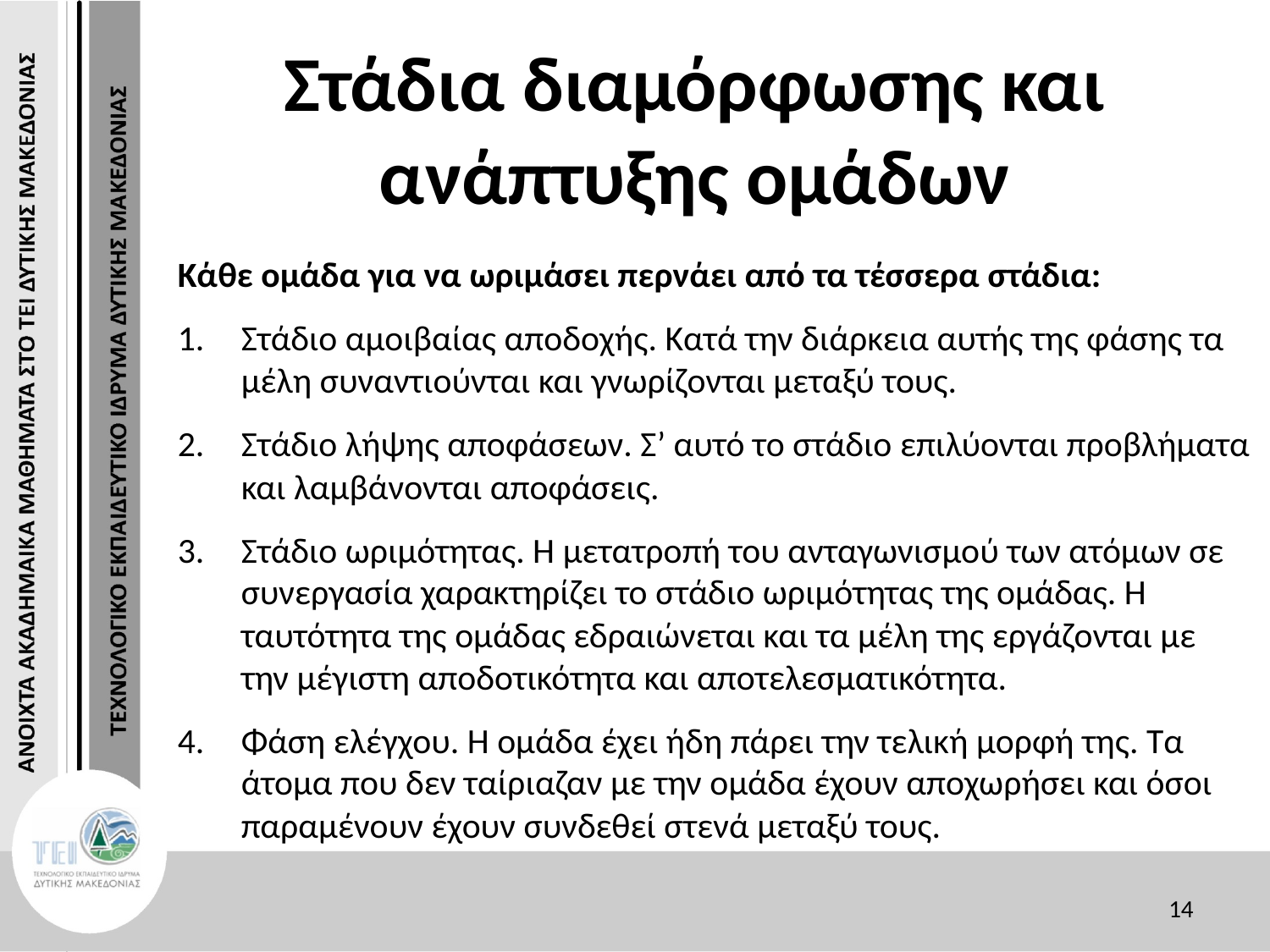

# Στάδια διαμόρφωσης και ανάπτυξης ομάδων
Κάθε ομάδα για να ωριμάσει περνάει από τα τέσσερα στάδια:
Στάδιο αμοιβαίας αποδοχής. Κατά την διάρκεια αυτής της φάσης τα  μέλη συναντιούνται και γνωρίζονται μεταξύ τους.
Στάδιο λήψης αποφάσεων. Σ’ αυτό το στάδιο επιλύονται προβλήματα και λαμβάνονται αποφάσεις.
Στάδιο ωριμότητας. Η μετατροπή του ανταγωνισμού των ατόμων σε συνεργασία χαρακτηρίζει το στάδιο ωριμότητας της ομάδας. Η ταυτότητα της ομάδας εδραιώνεται και τα μέλη της εργάζονται με την μέγιστη αποδοτικότητα και αποτελεσματικότητα.
Φάση ελέγχου. Η ομάδα έχει ήδη πάρει την τελική μορφή της. Τα άτομα που δεν ταίριαζαν με την ομάδα έχουν αποχωρήσει και όσοι παραμένουν έχουν συνδεθεί στενά μεταξύ τους.
14